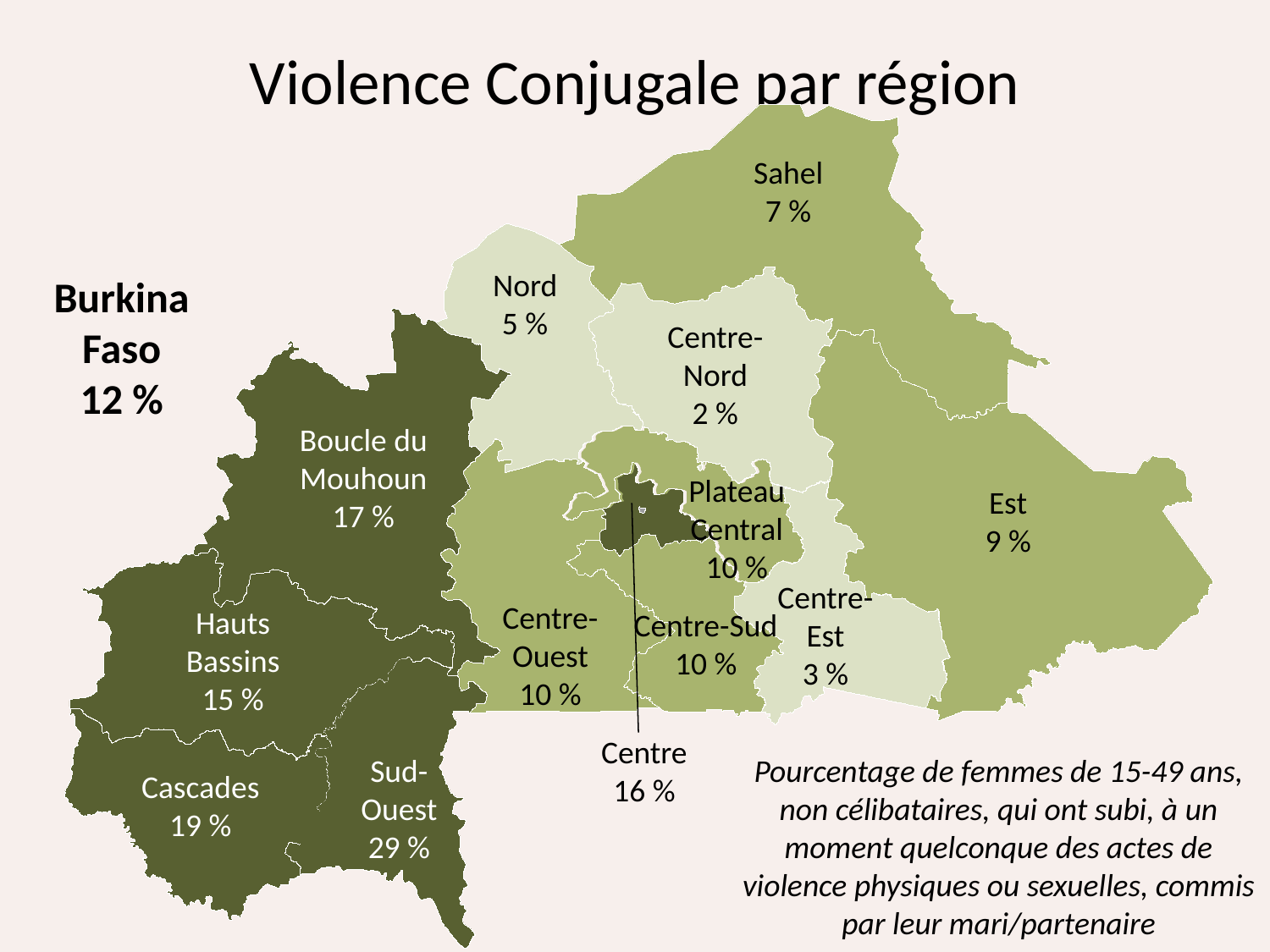

Violence Conjugale par région

Sahel
7 %
Nord
5 %
Burkina Faso
12 %
Centre-Nord
2 %
Boucle du Mouhoun
17 %
Plateau
Central
10 %
Est
9 %
Centre-
Est
3 %
Centre-Ouest
10 %
Hauts Bassins
15 %
Centre-Sud
10 %
Centre
16 %
Sud-
Ouest
29 %
Pourcentage de femmes de 15-49 ans, non célibataires, qui ont subi, à un moment quelconque des actes de violence physiques ou sexuelles, commis par leur mari/partenaire
Cascades
19 %